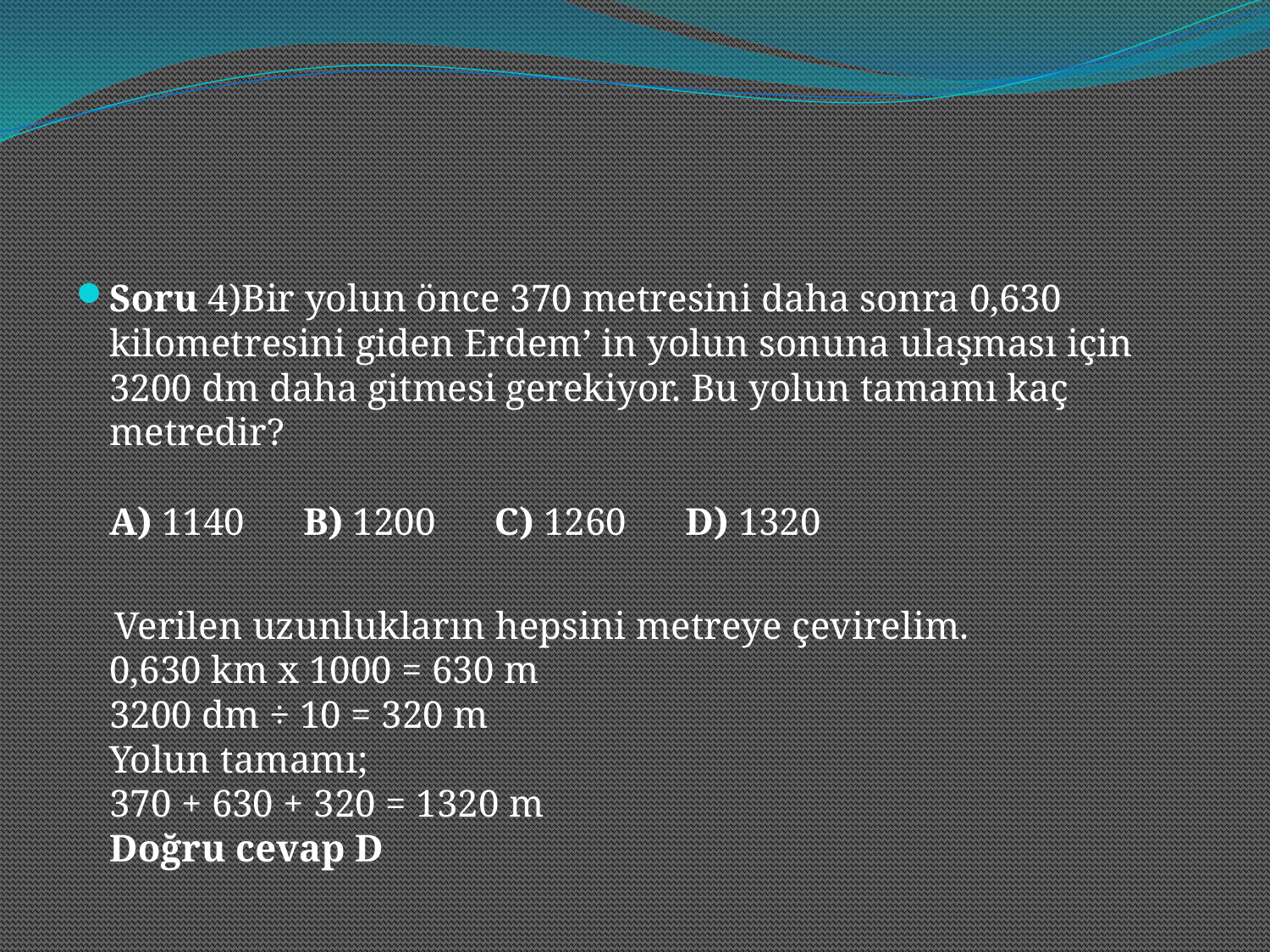

Soru 4)Bir yolun önce 370 metresini daha sonra 0,630 kilometresini giden Erdem’ in yolun sonuna ulaşması için 3200 dm daha gitmesi gerekiyor. Bu yolun tamamı kaç metredir? 
A) 1140      B) 1200      C) 1260      D) 1320

    Verilen uzunlukların hepsini metreye çevirelim.
0,630 km x 1000 = 630 m
3200 dm ÷ 10 = 320 m
Yolun tamamı; 
370 + 630 + 320 = 1320 m 
Doğru cevap D